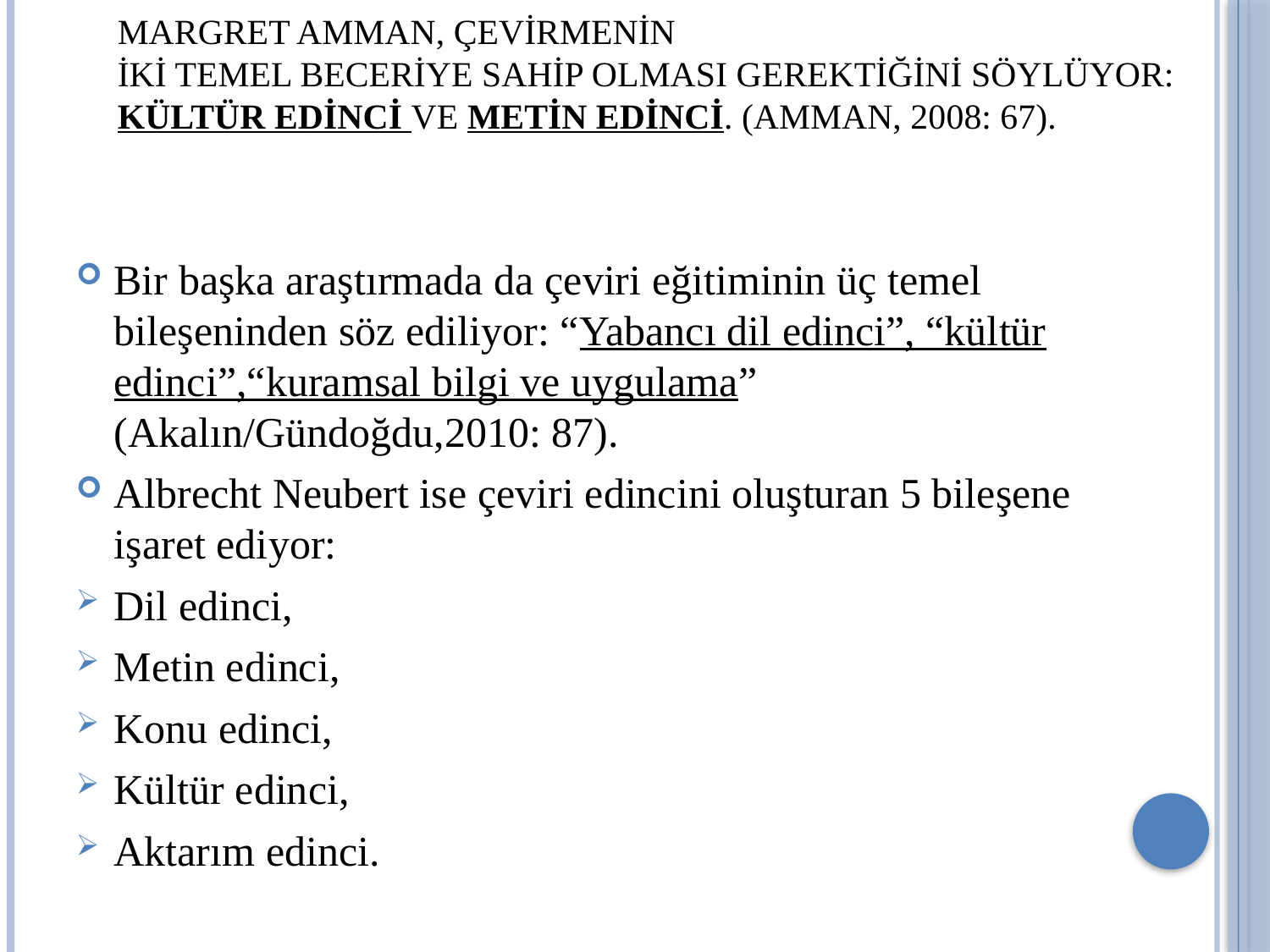

# Margret Amman, çevirmenin iki temel beceriye sahip olması gerektiğini söylüyor: KÜLTÜR EDİNCİ VE METİN EDİNCİ. (Amman, 2008: 67).
Bir başka araştırmada da çeviri eğitiminin üç temel bileşeninden söz ediliyor: “Yabancı dil edinci”, “kültür edinci”,“kuramsal bilgi ve uygulama” (Akalın/Gündoğdu,2010: 87).
Albrecht Neubert ise çeviri edincini oluşturan 5 bileşene işaret ediyor:
Dil edinci,
Metin edinci,
Konu edinci,
Kültür edinci,
Aktarım edinci.